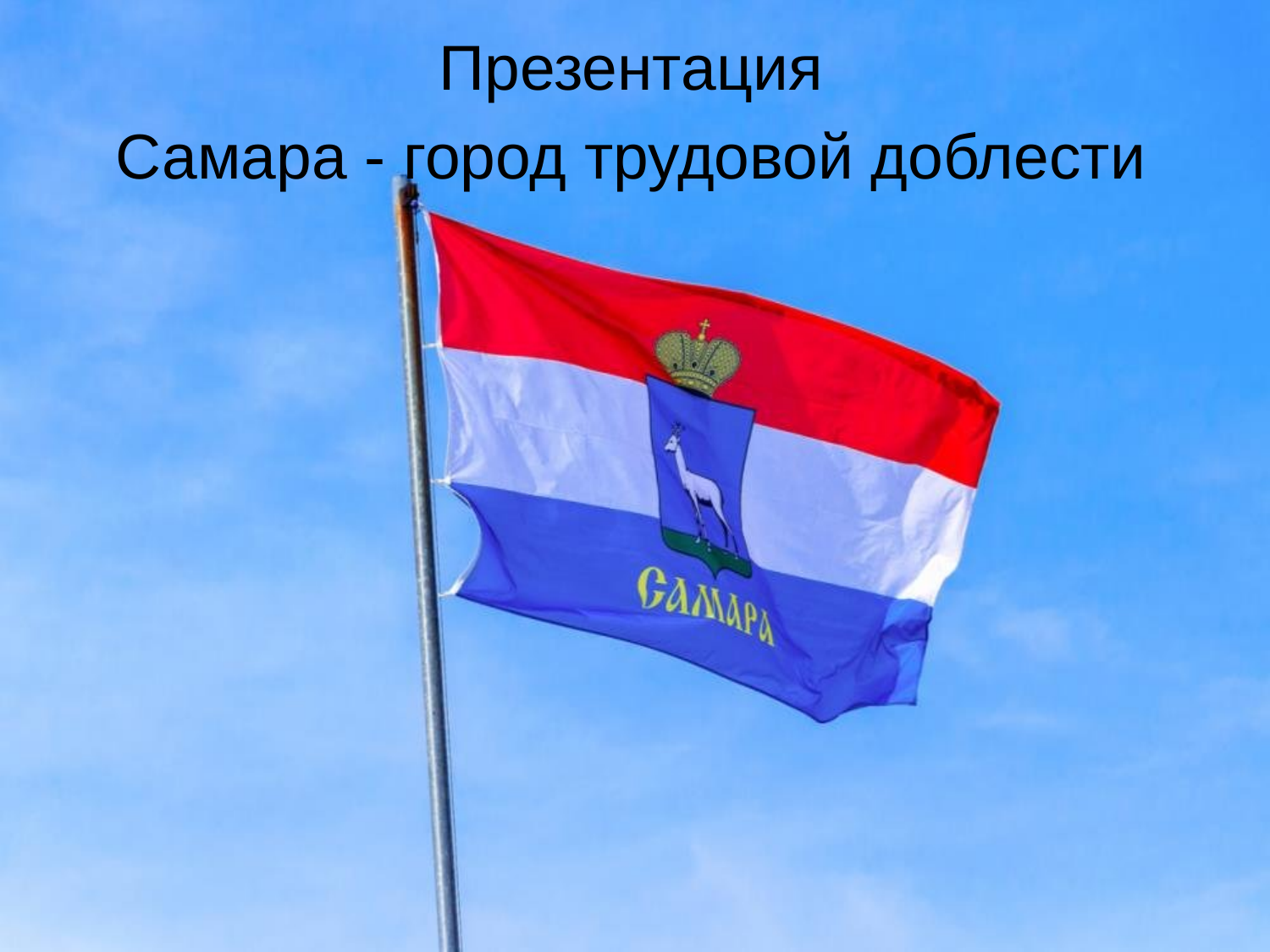

Презентация
Самара - город трудовой доблести
#